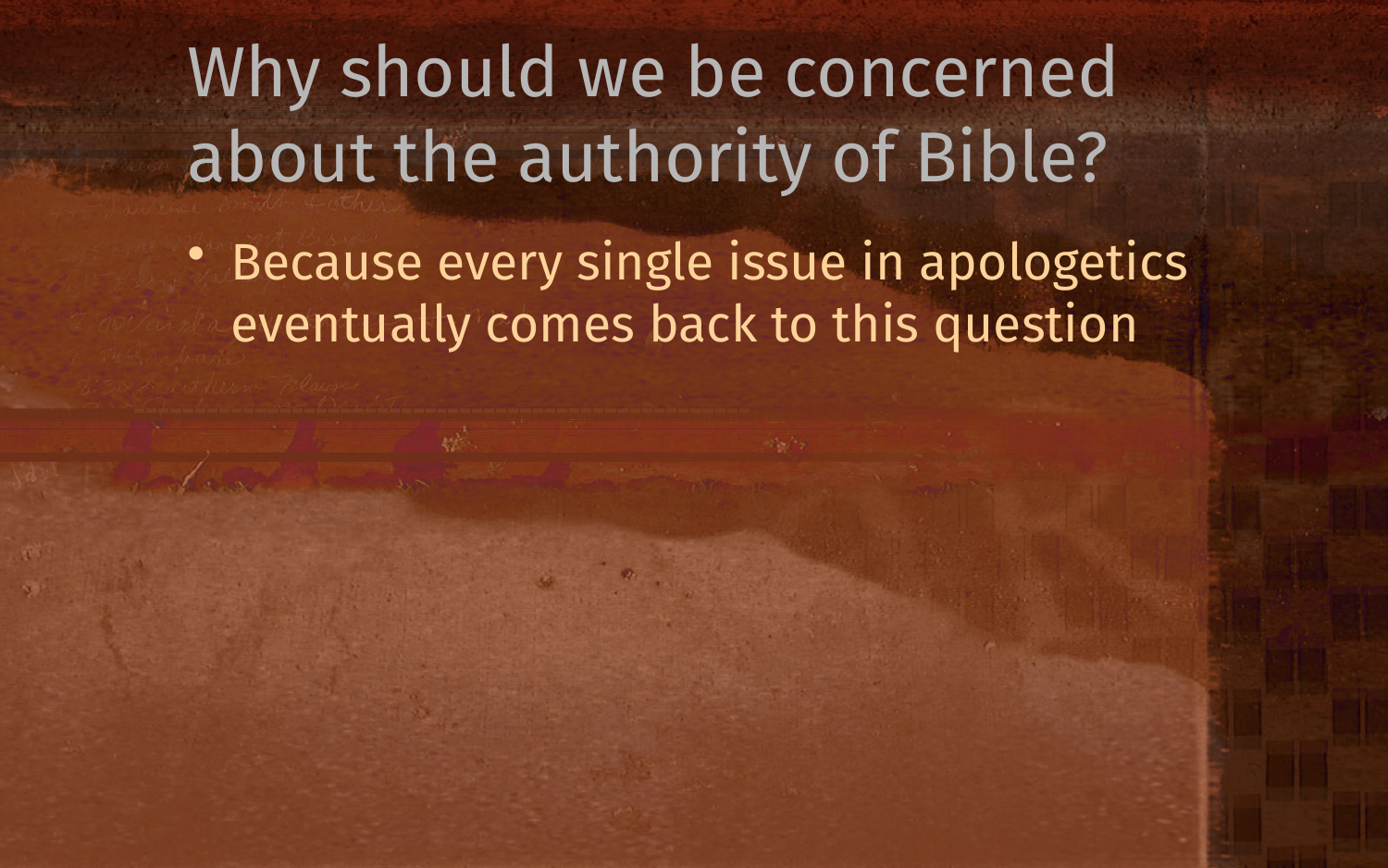

Why should we be concerned about the authority of Bible?
Because every single issue in apologetics eventually comes back to this question